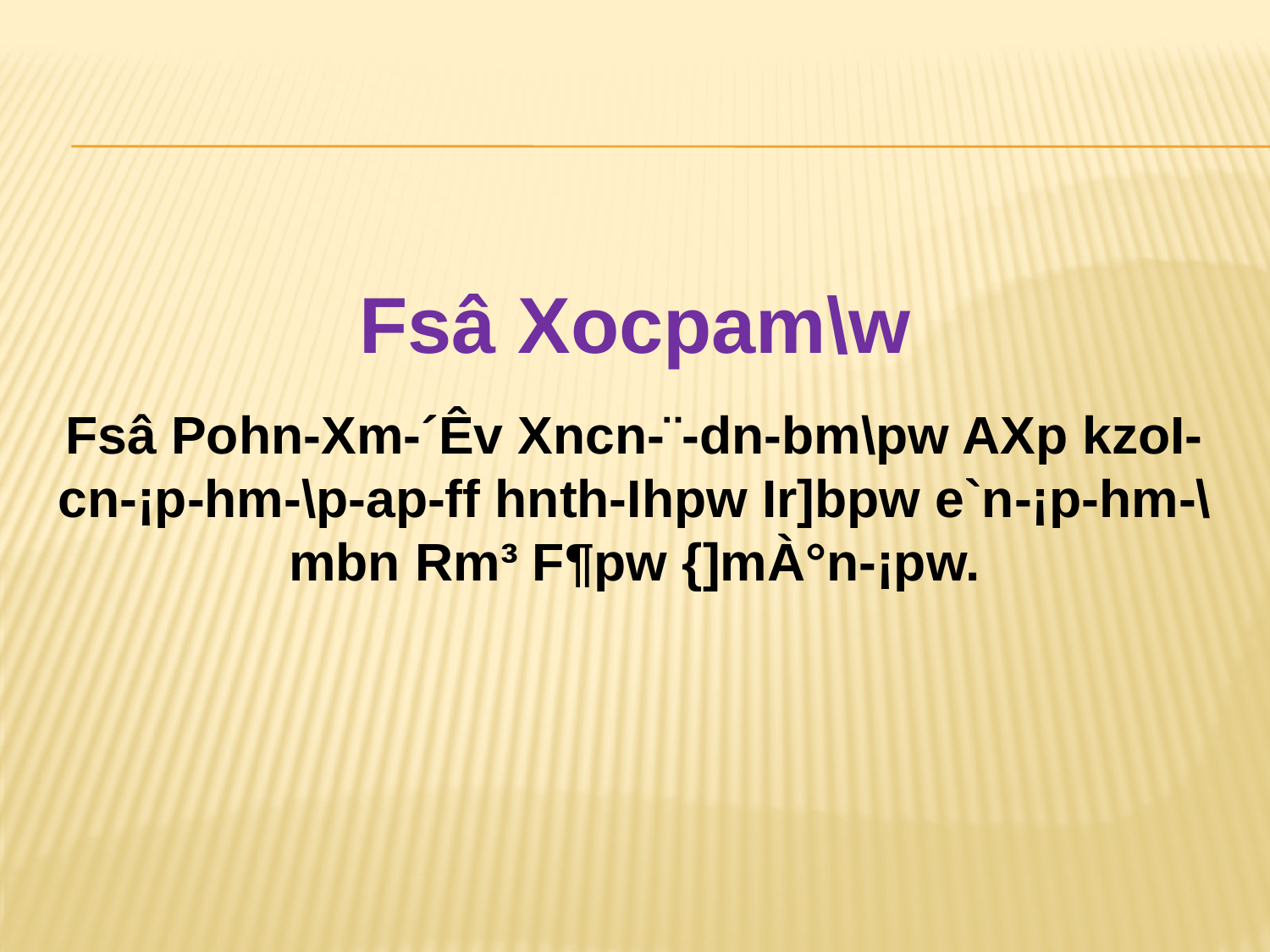

Fsâ Xocpam\w

Fsâ Pohn-Xm-´Êv Xncn-¨-dn-bm\pw AXp kzoI-cn-¡p-hm-\p-ap-ff hnth-Ihpw Ir]bpw e`n-¡p-hm-\mbn Rm³ F¶pw {]mÀ°n-¡pw.